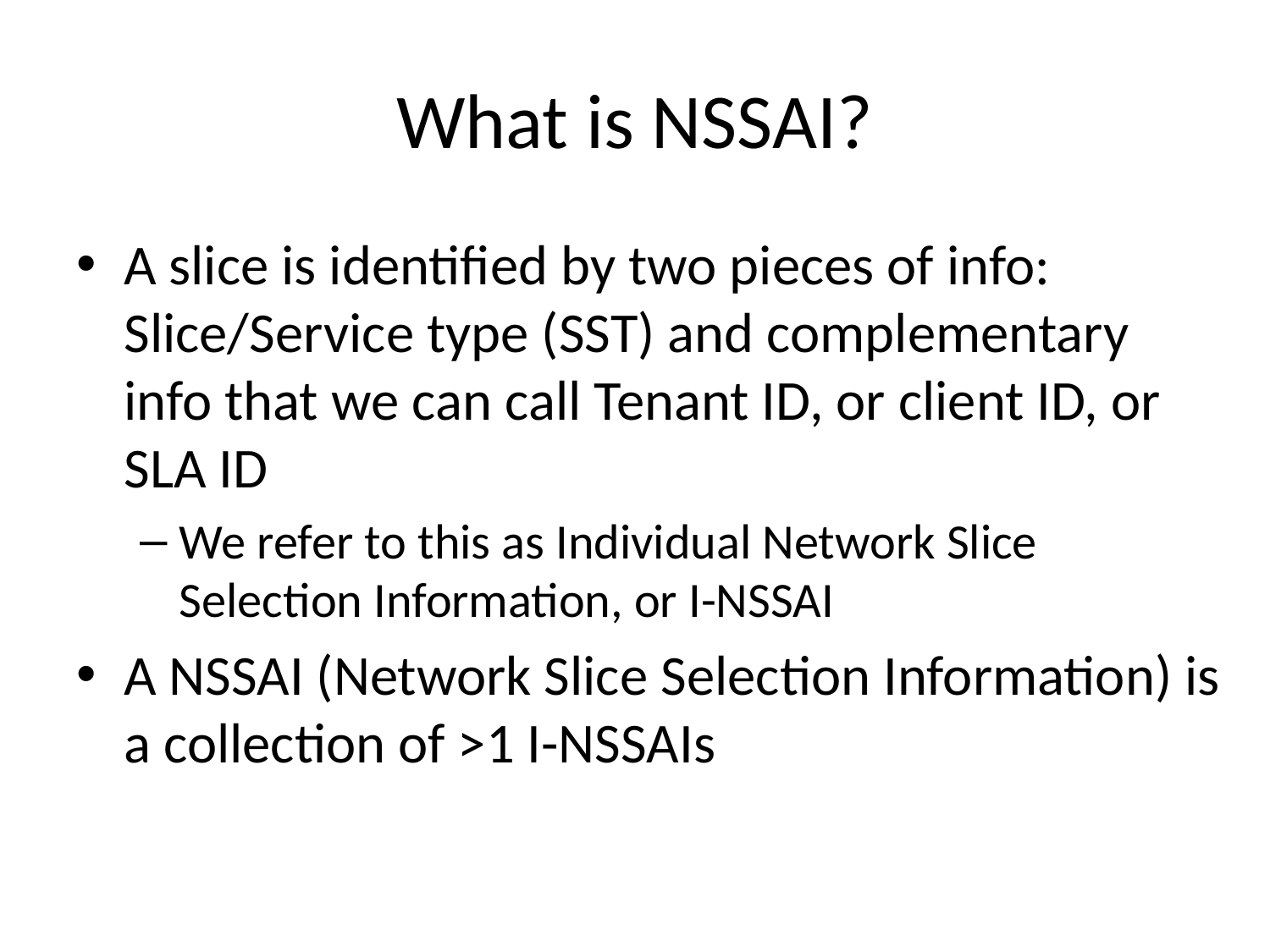

# What is NSSAI?
A slice is identified by two pieces of info: Slice/Service type (SST) and complementary info that we can call Tenant ID, or client ID, or SLA ID
We refer to this as Individual Network Slice Selection Information, or I-NSSAI
A NSSAI (Network Slice Selection Information) is a collection of >1 I-NSSAIs